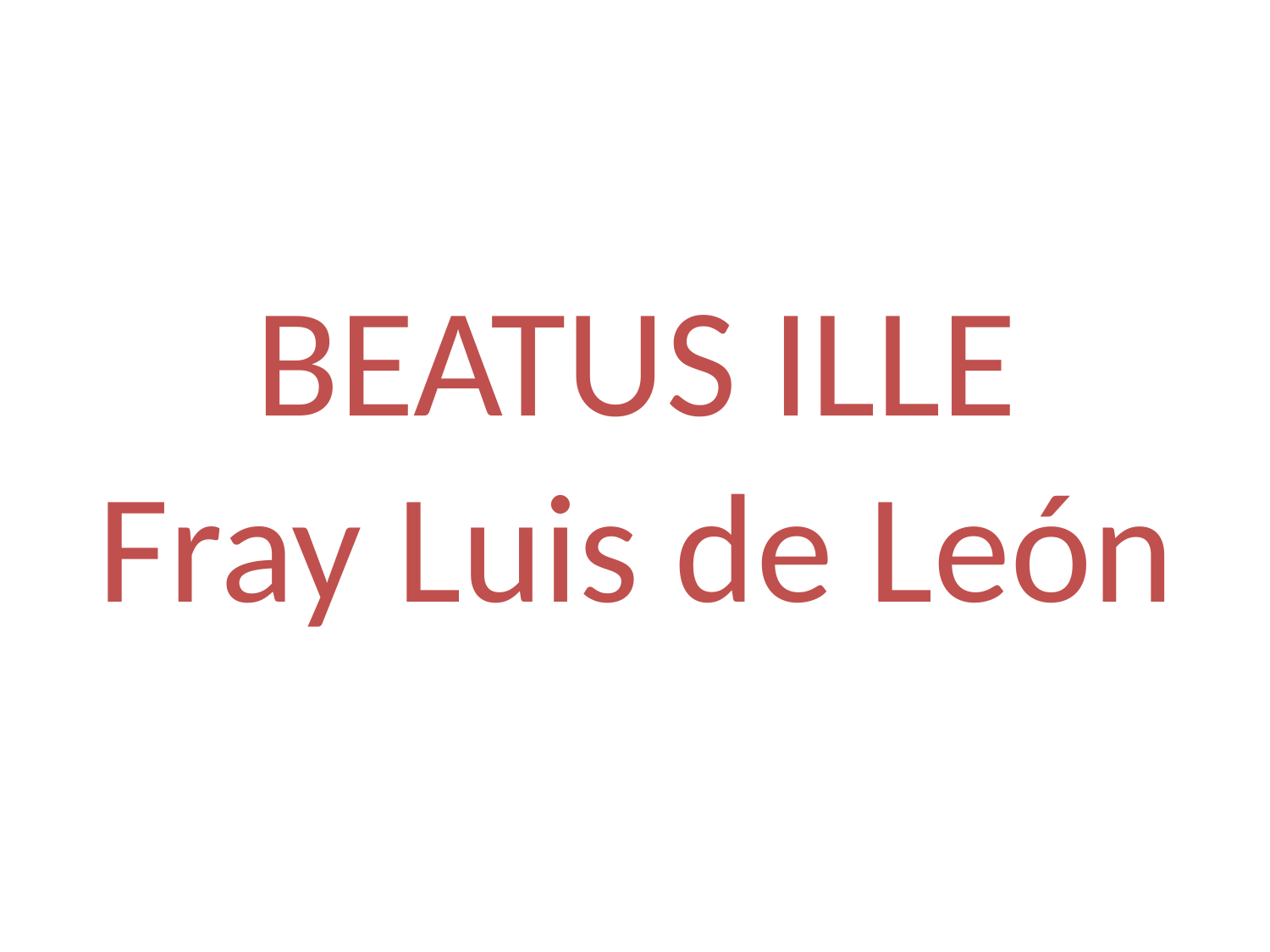

# BEATUS ILLE Fray Luis de León